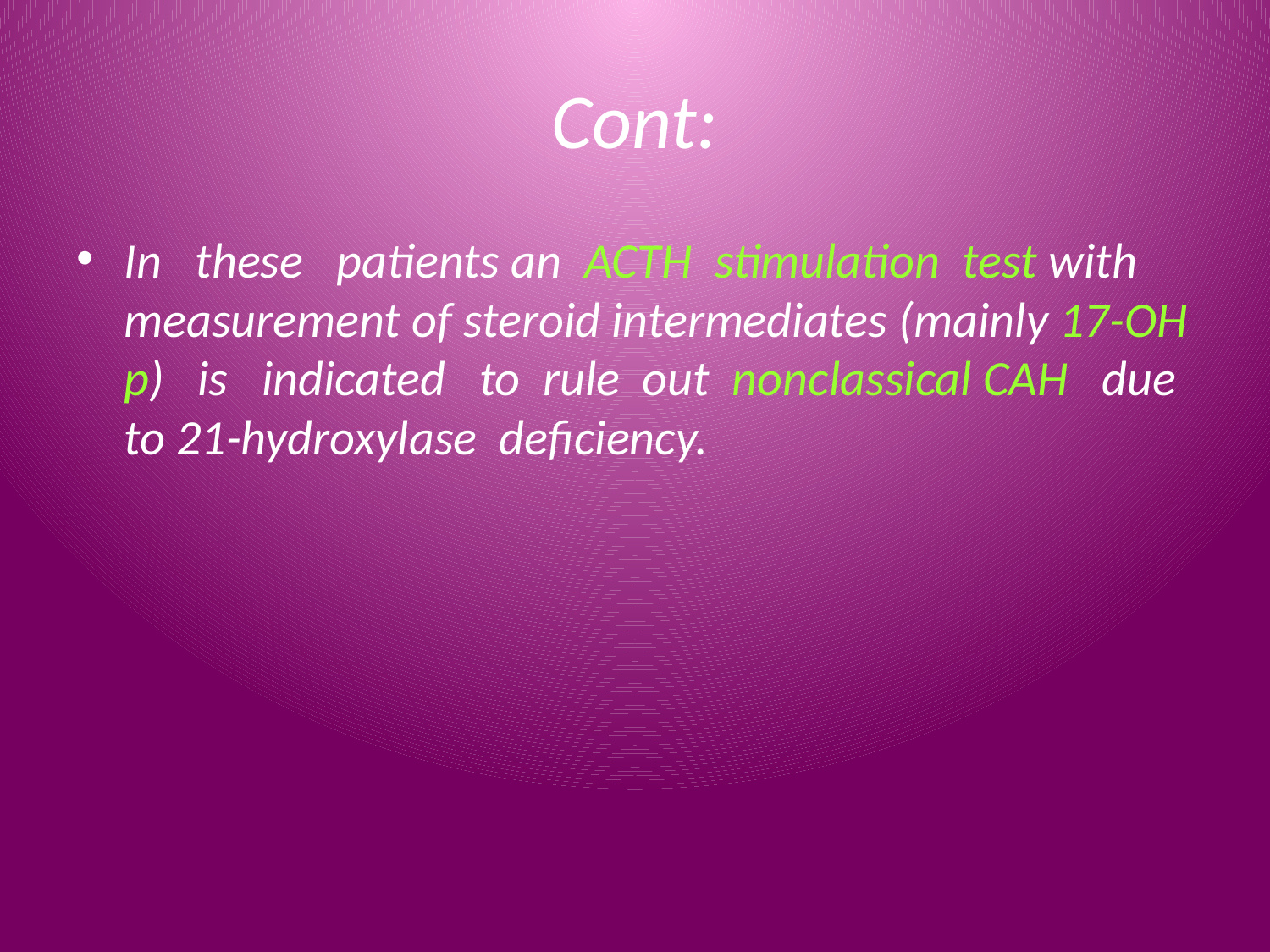

# Cont:
In   these   patients an  ACTH  stimulation  test with measurement of steroid intermediates (mainly 17-OH p)   is   indicated   to  rule  out  nonclassical CAH   due to 21-hydroxylase  deficiency.